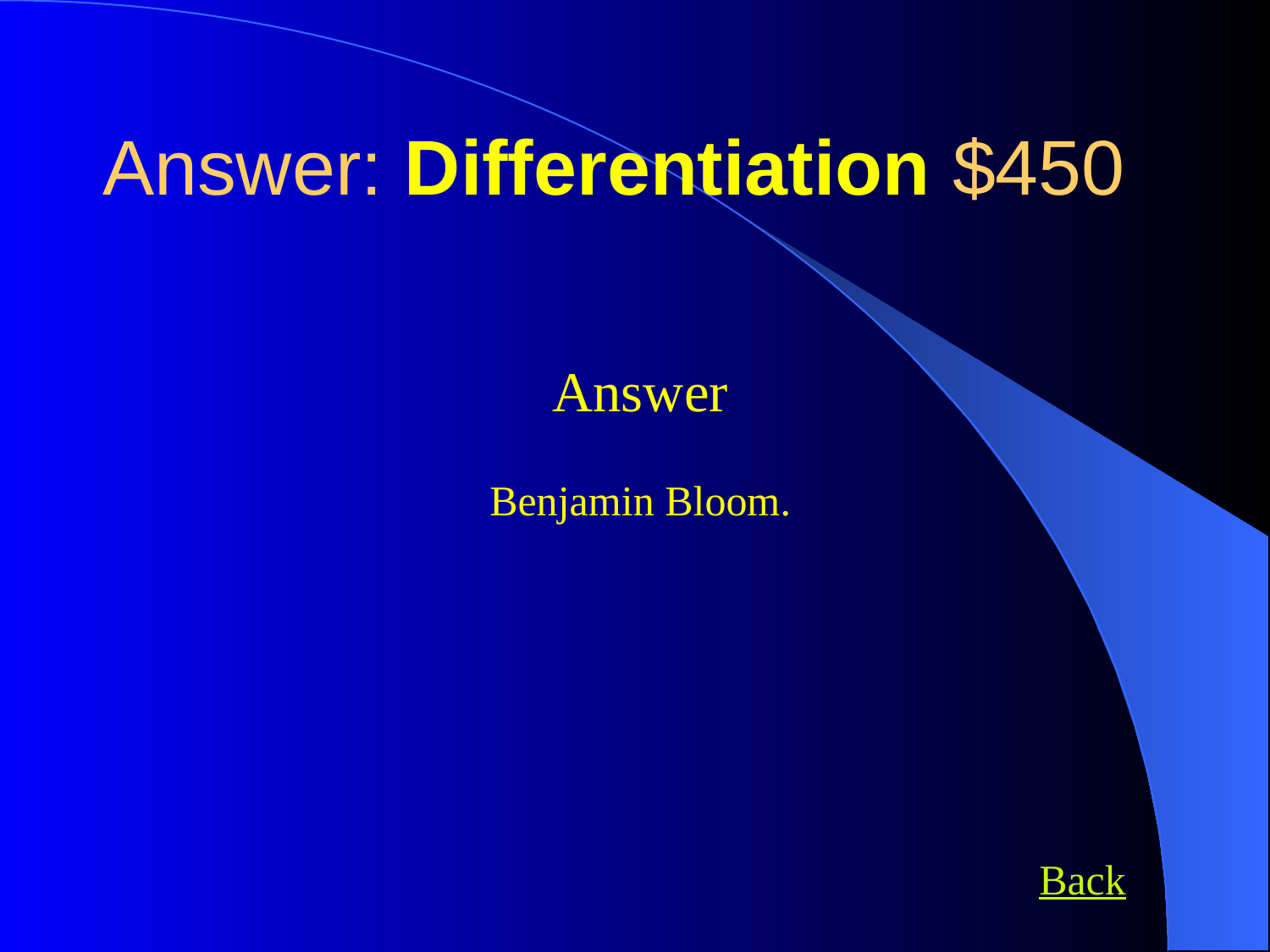

Answer: Differentiation $450
Answer

Benjamin Bloom.

Back